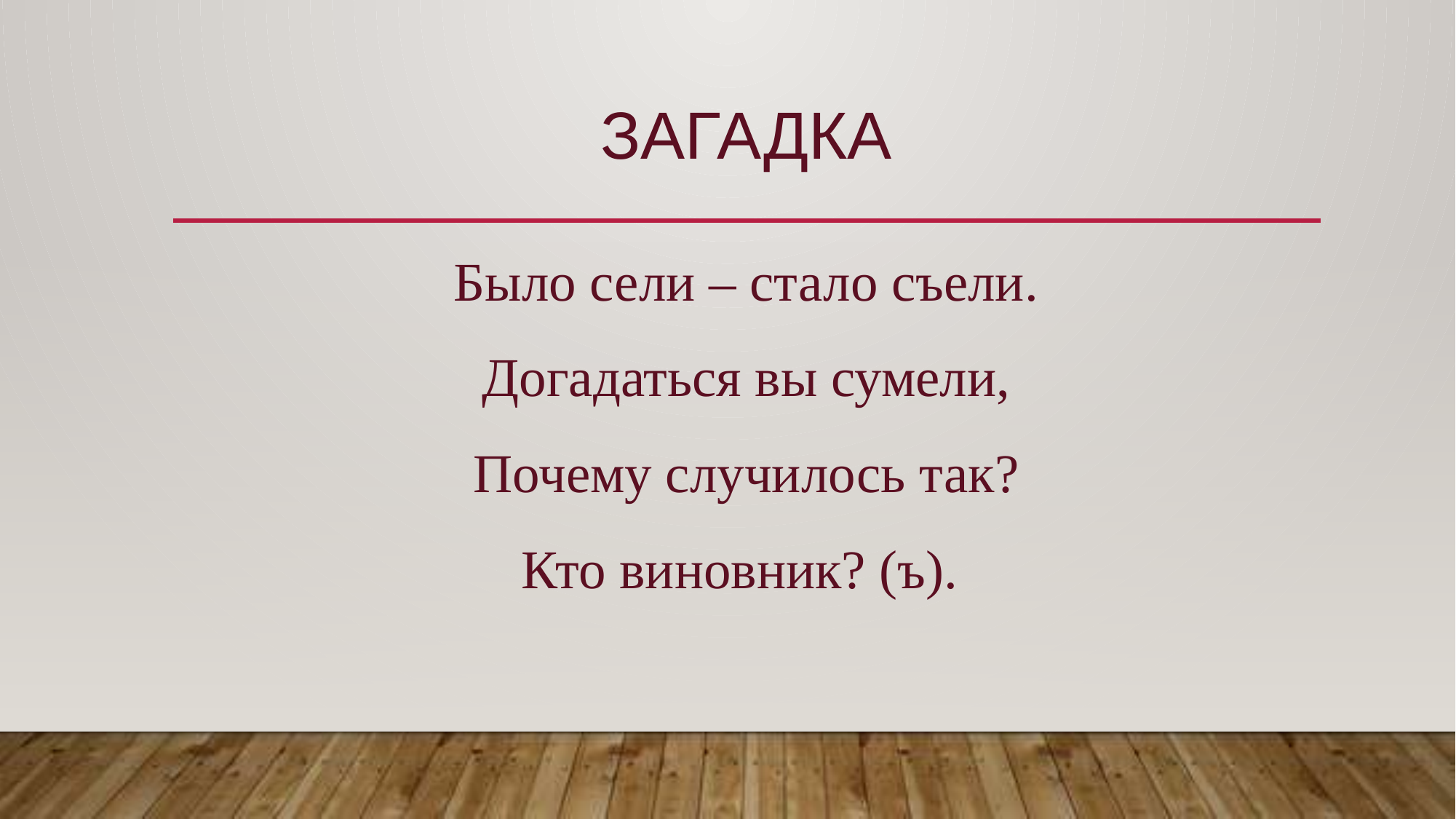

# загадка
Было сели – стало съели.
Догадаться вы сумели,
Почему случилось так?
Кто виновник? (ъ).